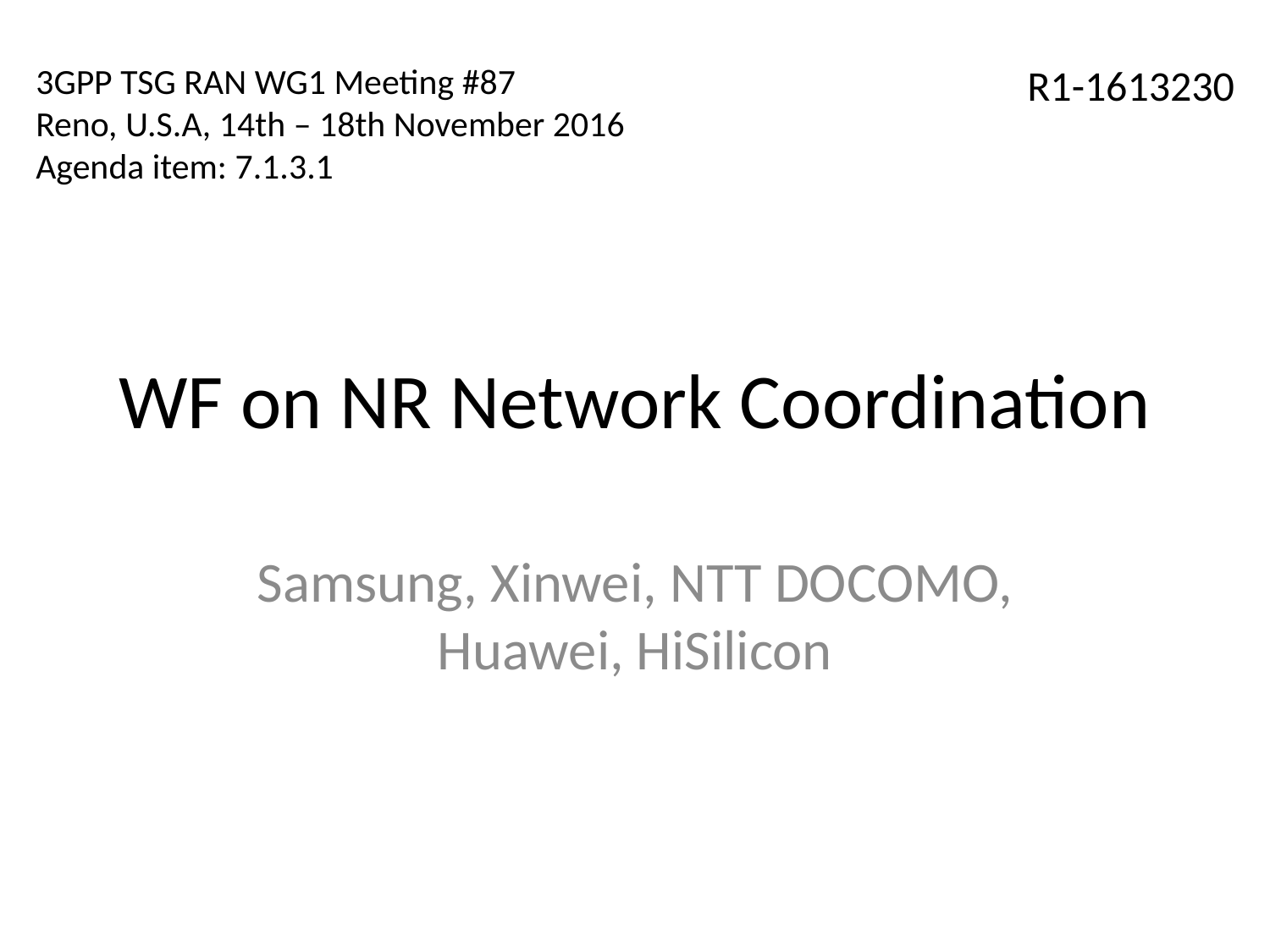

3GPP TSG RAN WG1 Meeting #87
Reno, U.S.A, 14th – 18th November 2016
Agenda item: 7.1.3.1
R1-1613230
# WF on NR Network Coordination
Samsung, Xinwei, NTT DOCOMO, Huawei, HiSilicon